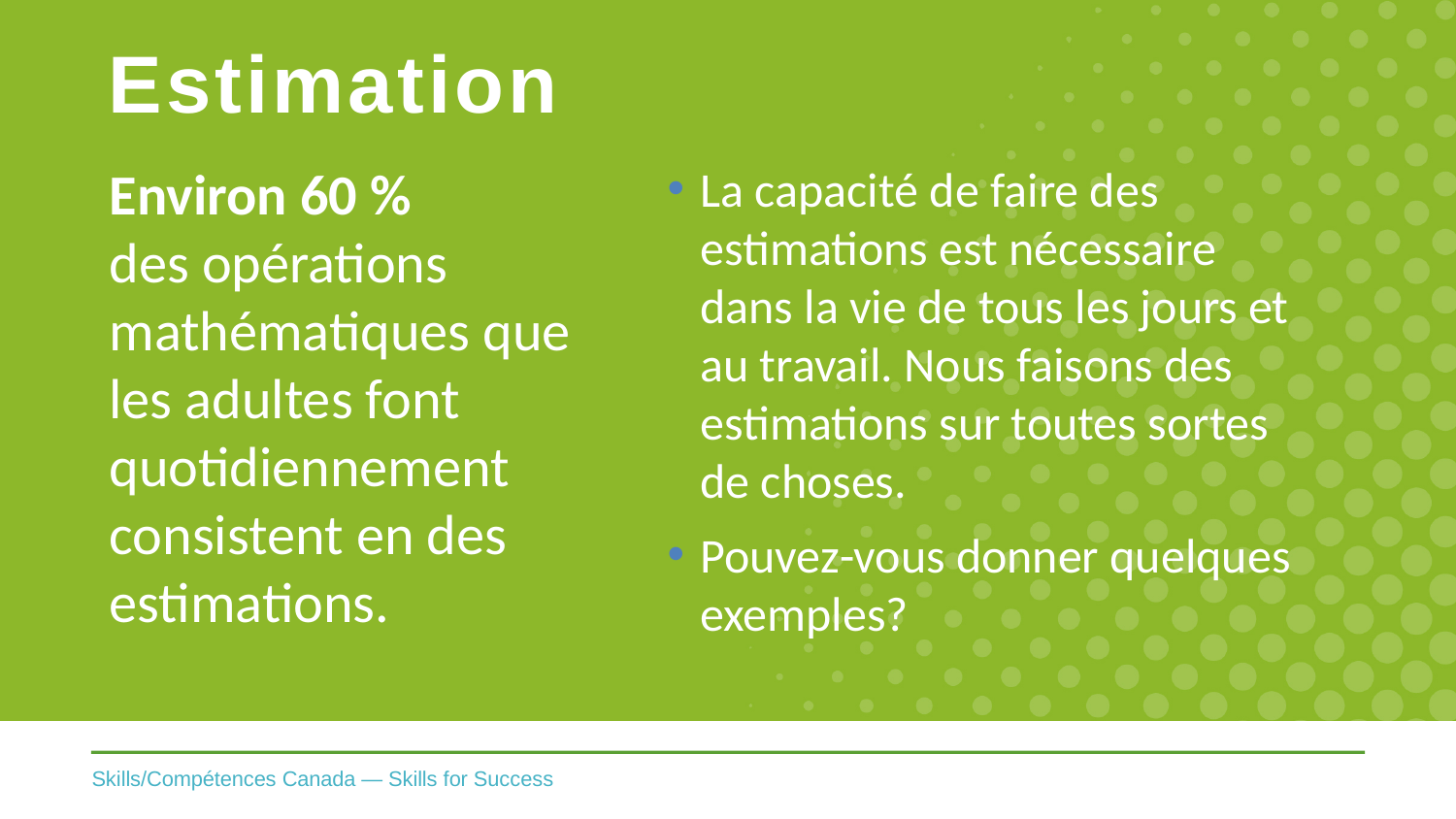

# Estimation
Environ 60 %
des opérations mathématiques que les adultes font quotidiennement consistent en des estimations.
La capacité de faire des estimations est nécessaire dans la vie de tous les jours et au travail. Nous faisons des estimations sur toutes sortes de choses.
Pouvez-vous donner quelques exemples?